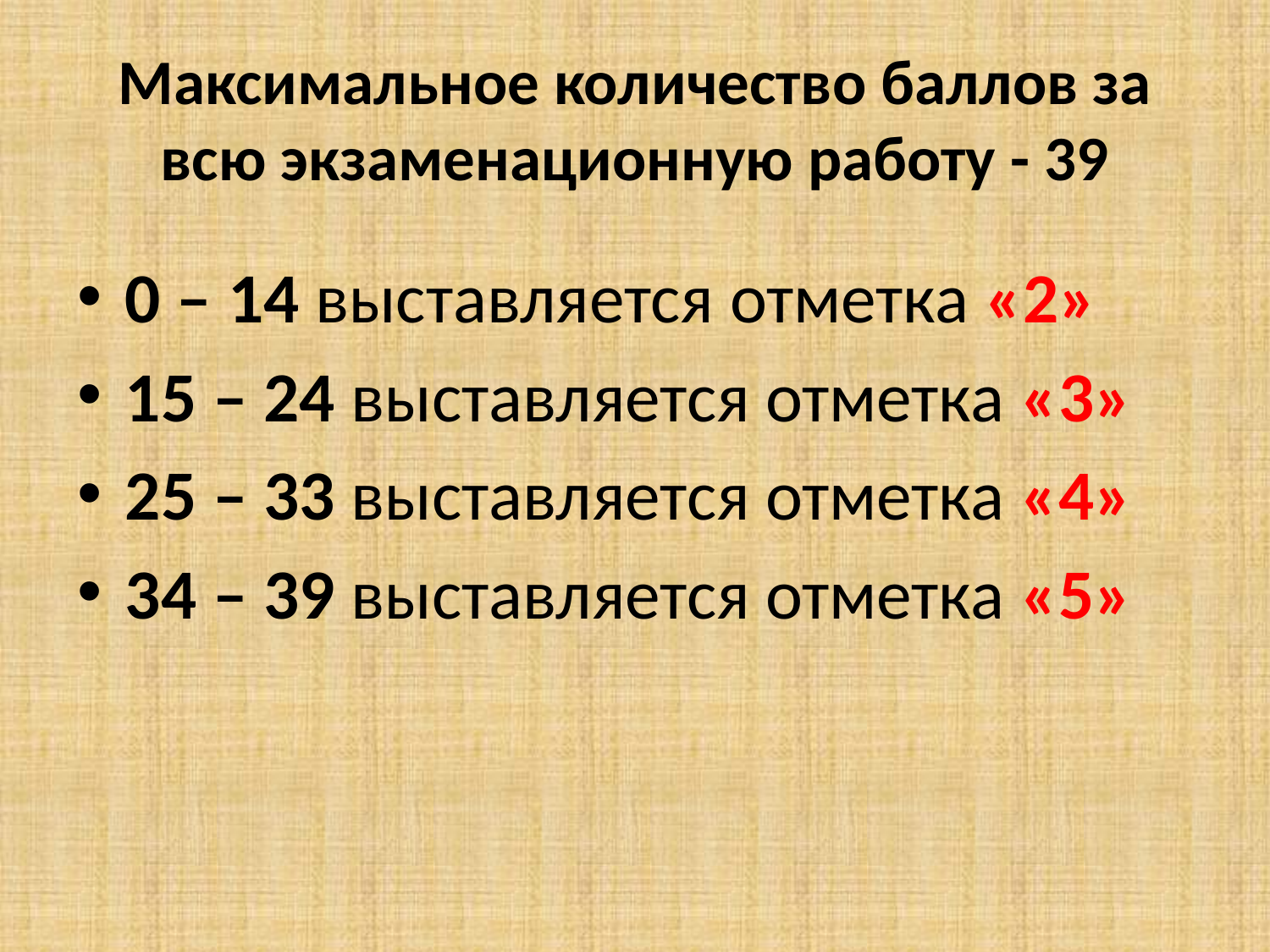

# Максимальное количество баллов за всю экзаменационную работу - 39
0 – 14 выставляется отметка «2»
15 – 24 выставляется отметка «3»
25 – 33 выставляется отметка «4»
34 – 39 выставляется отметка «5»